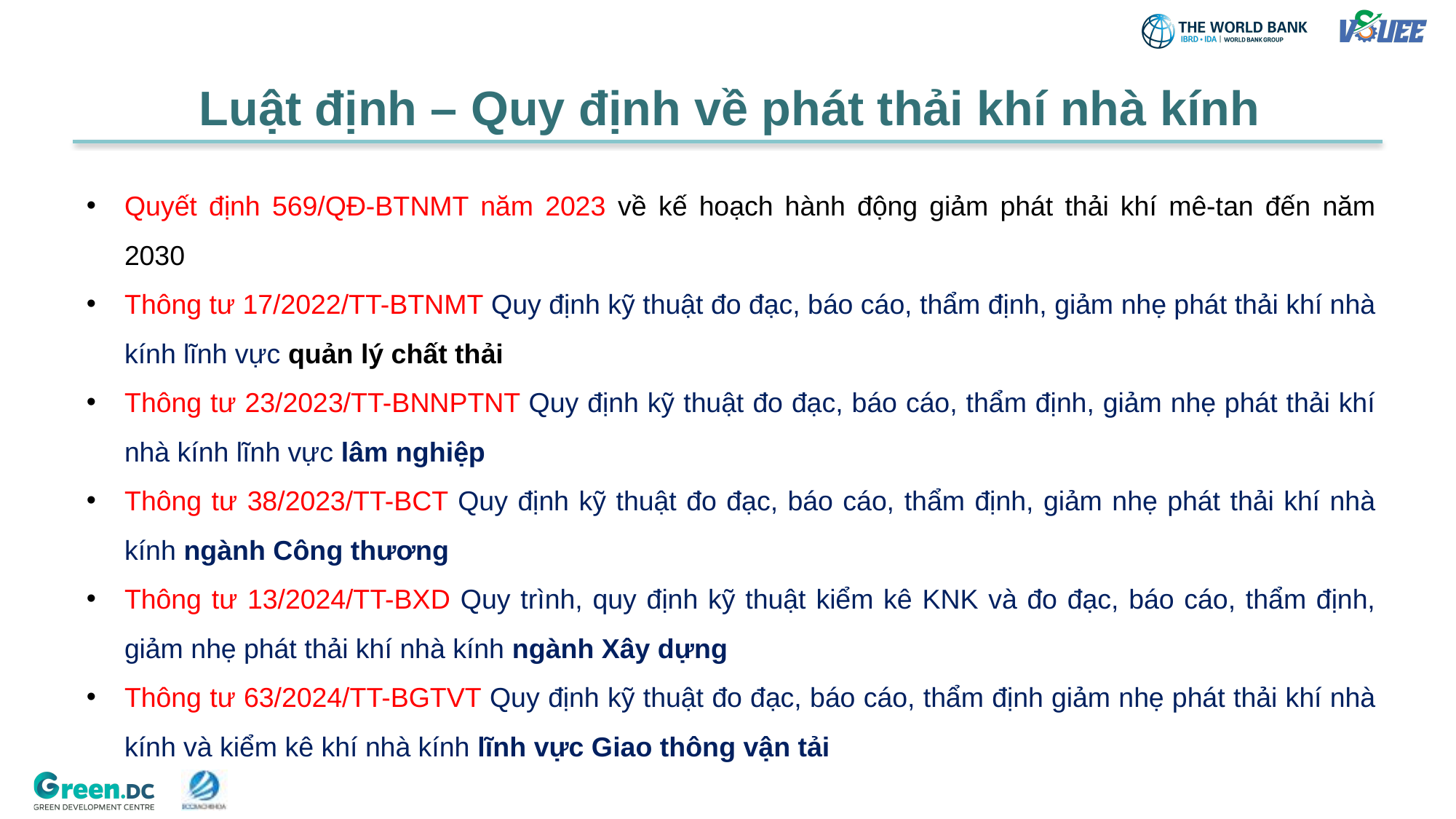

# Luật định – Quy định về phát thải khí nhà kính
Quyết định 569/QĐ-BTNMT năm 2023 về kế hoạch hành động giảm phát thải khí mê-tan đến năm 2030
Thông tư 17/2022/TT-BTNMT Quy định kỹ thuật đo đạc, báo cáo, thẩm định, giảm nhẹ phát thải khí nhà kính lĩnh vực quản lý chất thải
Thông tư 23/2023/TT-BNNPTNT Quy định kỹ thuật đo đạc, báo cáo, thẩm định, giảm nhẹ phát thải khí nhà kính lĩnh vực lâm nghiệp
Thông tư 38/2023/TT-BCT Quy định kỹ thuật đo đạc, báo cáo, thẩm định, giảm nhẹ phát thải khí nhà kính ngành Công thương
Thông tư 13/2024/TT-BXD Quy trình, quy định kỹ thuật kiểm kê KNK và đo đạc, báo cáo, thẩm định, giảm nhẹ phát thải khí nhà kính ngành Xây dựng
Thông tư 63/2024/TT-BGTVT Quy định kỹ thuật đo đạc, báo cáo, thẩm định giảm nhẹ phát thải khí nhà kính và kiểm kê khí nhà kính lĩnh vực Giao thông vận tải